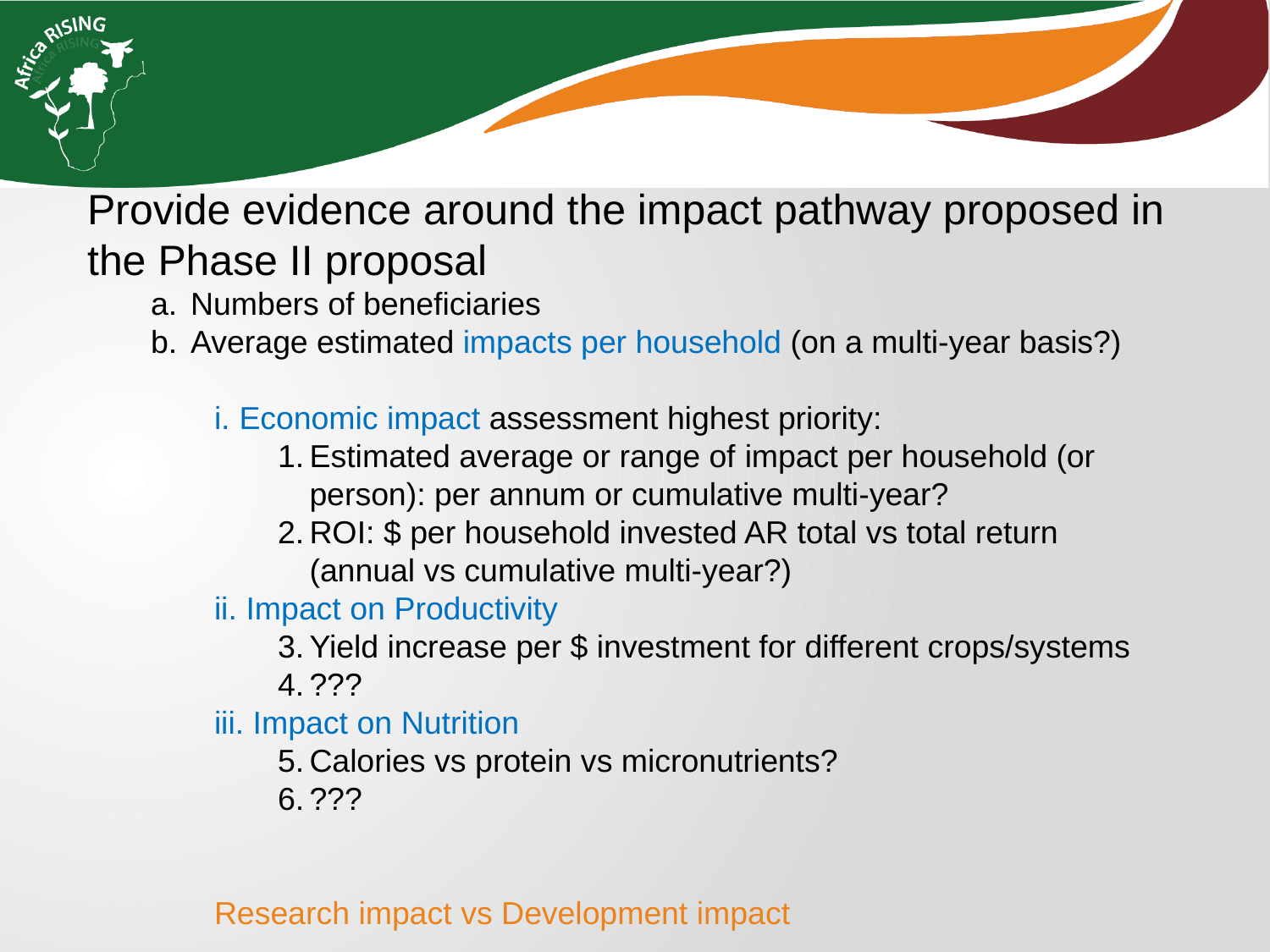

Provide evidence around the impact pathway proposed in the Phase II proposal
Numbers of beneficiaries
Average estimated impacts per household (on a multi-year basis?)

i. Economic impact assessment highest priority:
Estimated average or range of impact per household (or person): per annum or cumulative multi-year?
ROI: $ per household invested AR total vs total return (annual vs cumulative multi-year?)
ii. Impact on Productivity
Yield increase per $ investment for different crops/systems
???
iii. Impact on Nutrition
Calories vs protein vs micronutrients?
???

Research impact vs Development impact